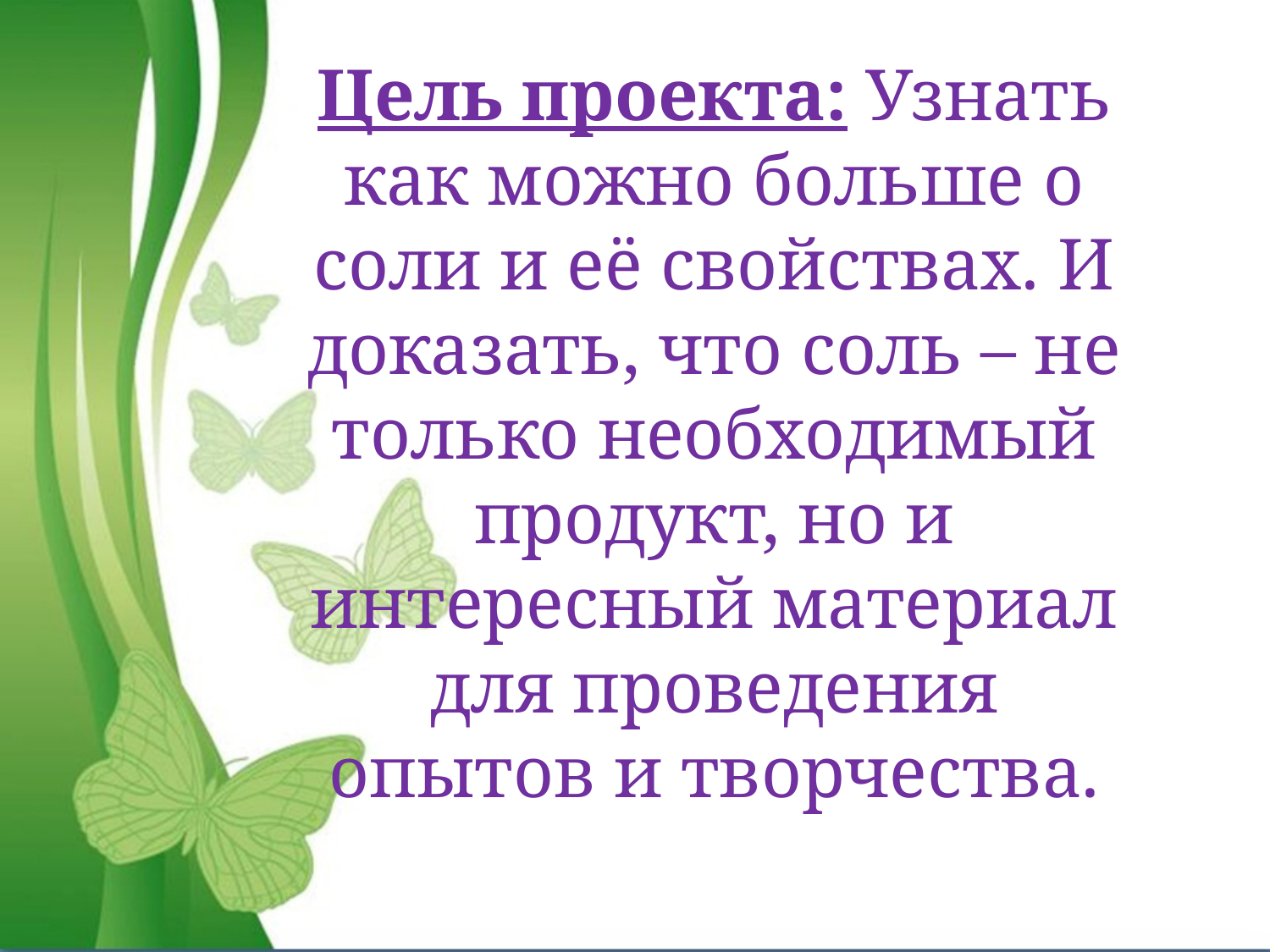

Цель проекта: Узнать как можно больше о соли и её свойствах. И доказать, что соль – не только необходимый продукт, но и интересный материал для проведения опытов и творчества.